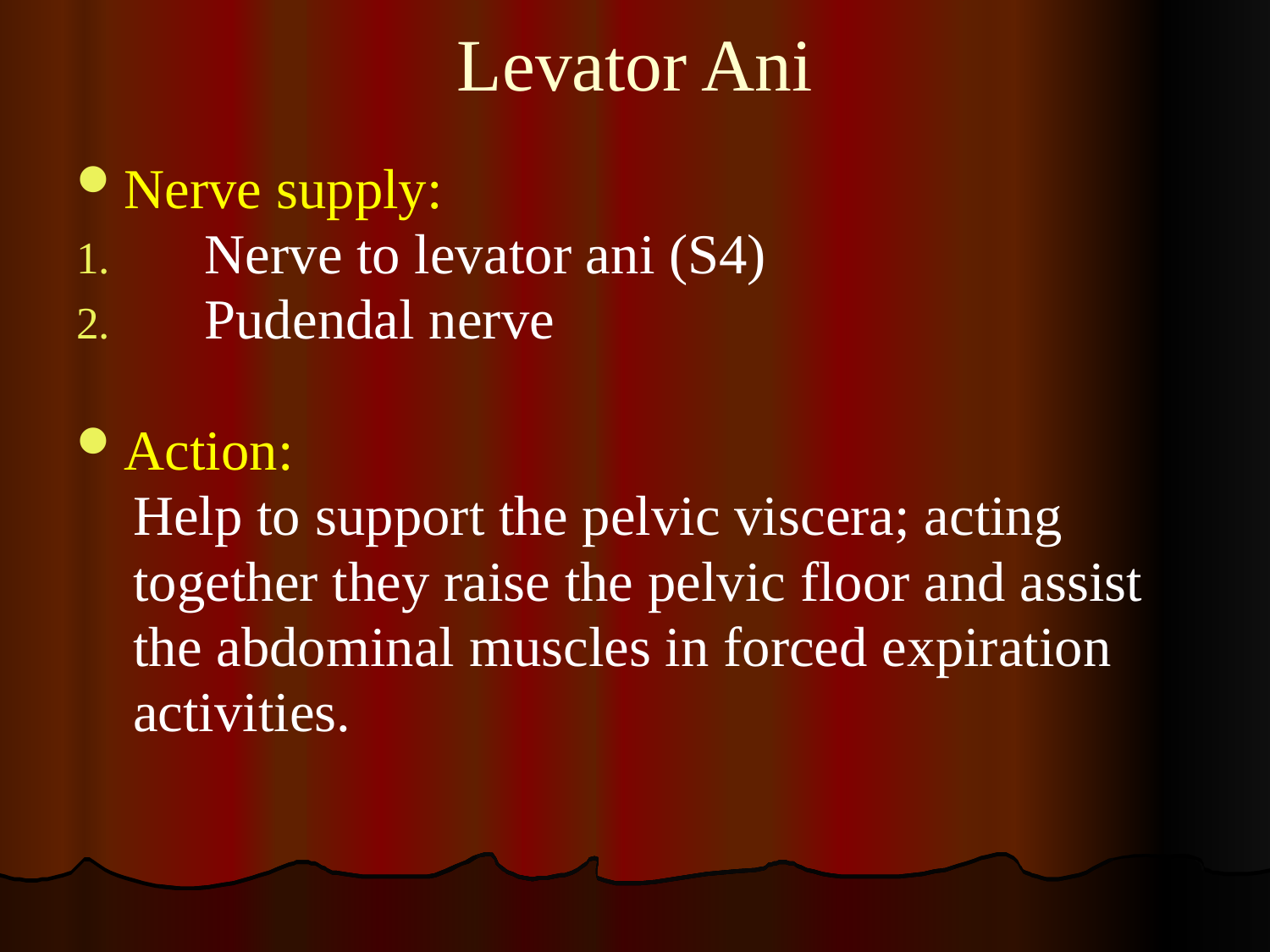

# Levator Ani
Nerve supply:
    Nerve to levator ani (S4)
    Pudendal nerve

Action:
    Help to support the pelvic viscera; acting
    together they raise the pelvic floor and assist
    the abdominal muscles in forced expiration
    activities.